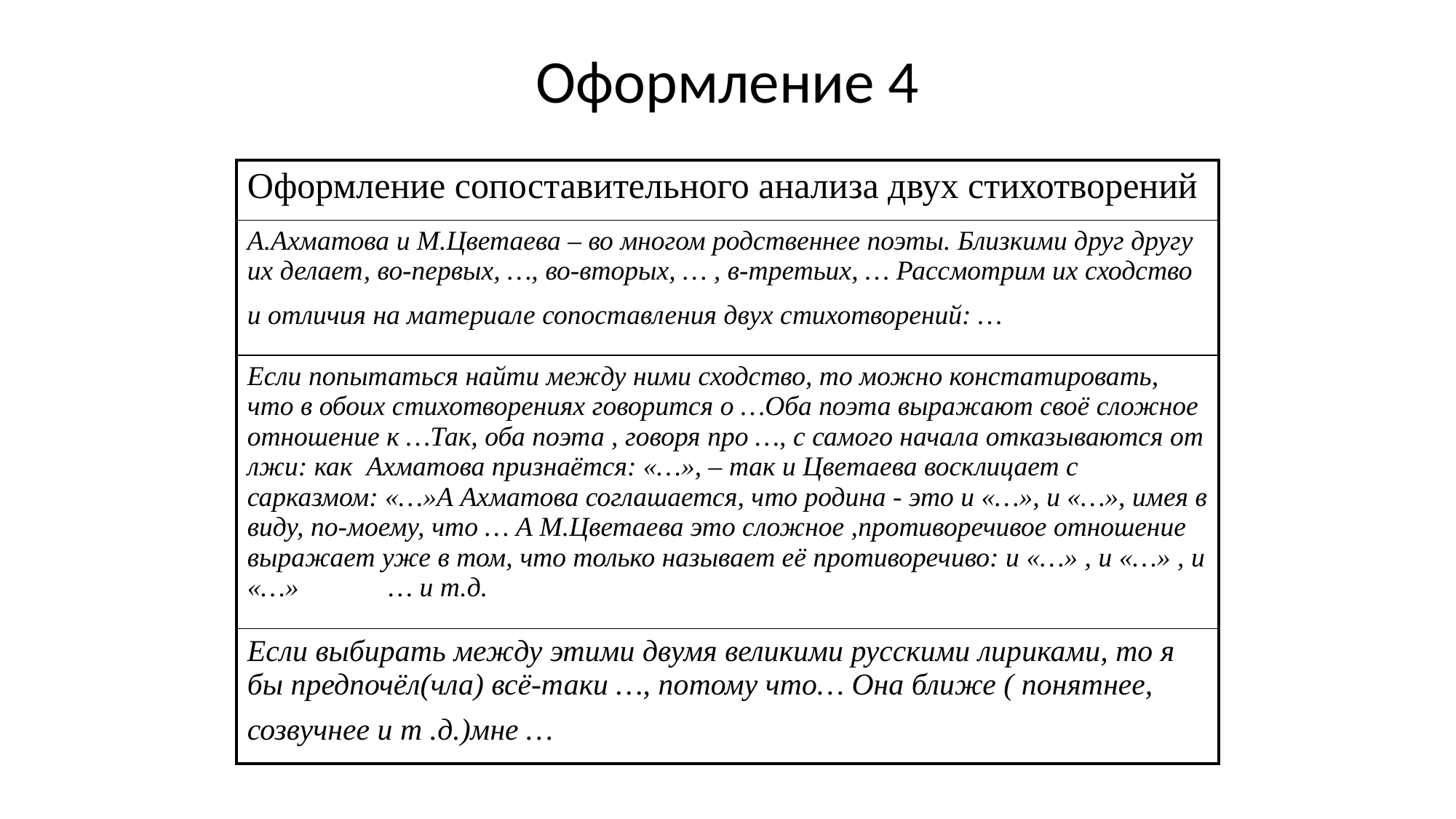

# Оформление 4
| Оформление сопоставительного анализа двух стихотворений |
| --- |
| А.Ахматова и М.Цветаева – во многом родственнее поэты. Близкими друг другу их делает, во-первых, …, во-вторых, … , в-третьих, … Рассмотрим их сходство и отличия на материале сопоставления двух стихотворений: … |
| Если попытаться найти между ними сходство, то можно констатировать, что в обоих стихотворениях говорится о …Оба поэта выражают своё сложное отношение к …Так, оба поэта , говоря про …, с самого начала отказываются от лжи: как Ахматова признаётся: «…», – так и Цветаева восклицает с сарказмом: «…»А Ахматова соглашается, что родина - это и «…», и «…», имея в виду, по-моему, что … А М.Цветаева это сложное ,противоречивое отношение выражает уже в том, что только называет её противоречиво: и «…» , и «…» , и «…» … и т.д. |
| Если выбирать между этими двумя великими русскими лириками, то я бы предпочёл(чла) всё-таки …, потому что… Она ближе ( понятнее, созвучнее и т .д.)мне … |